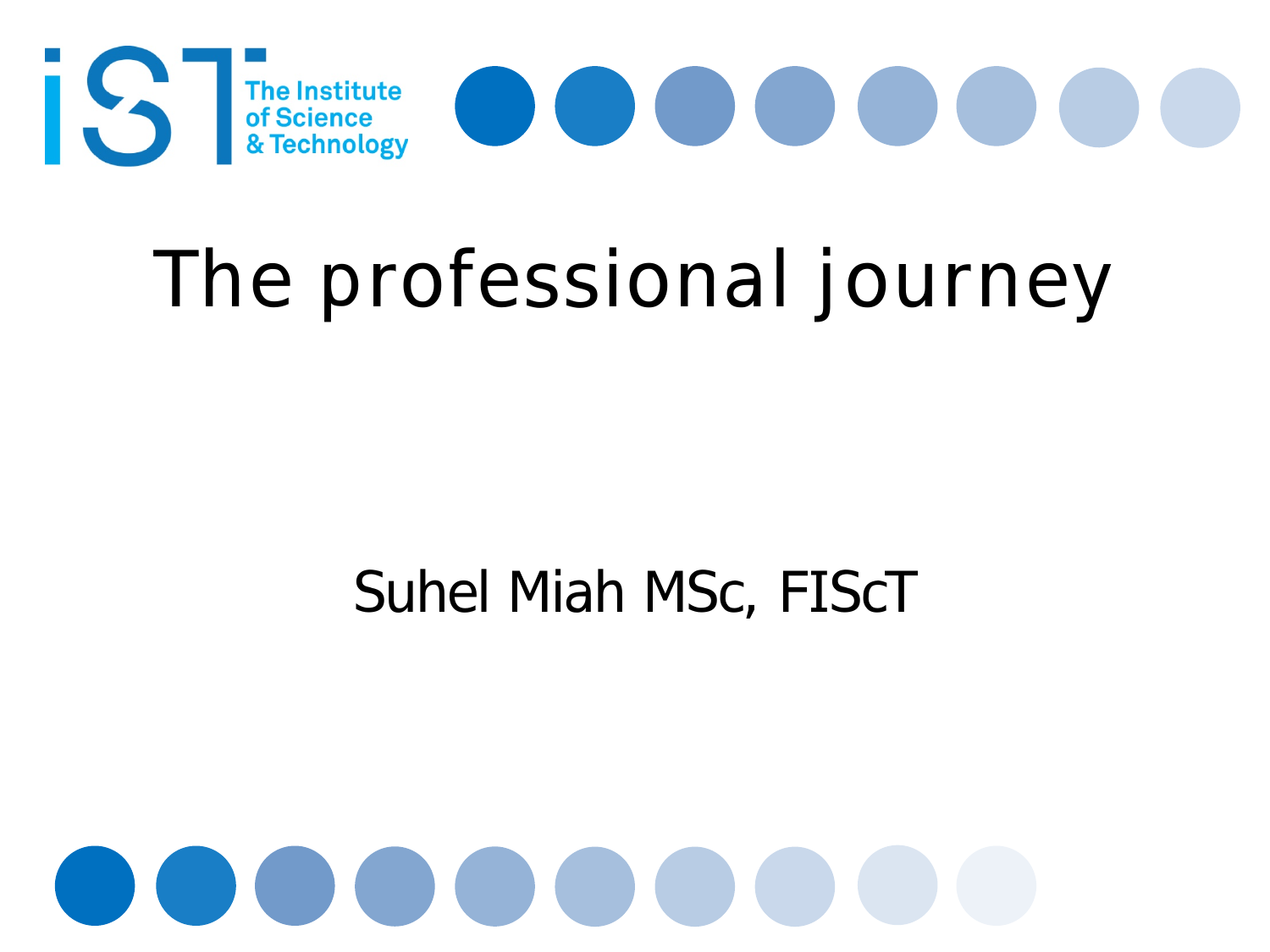

# The professional journey

Suhel Miah MSc, FIScT